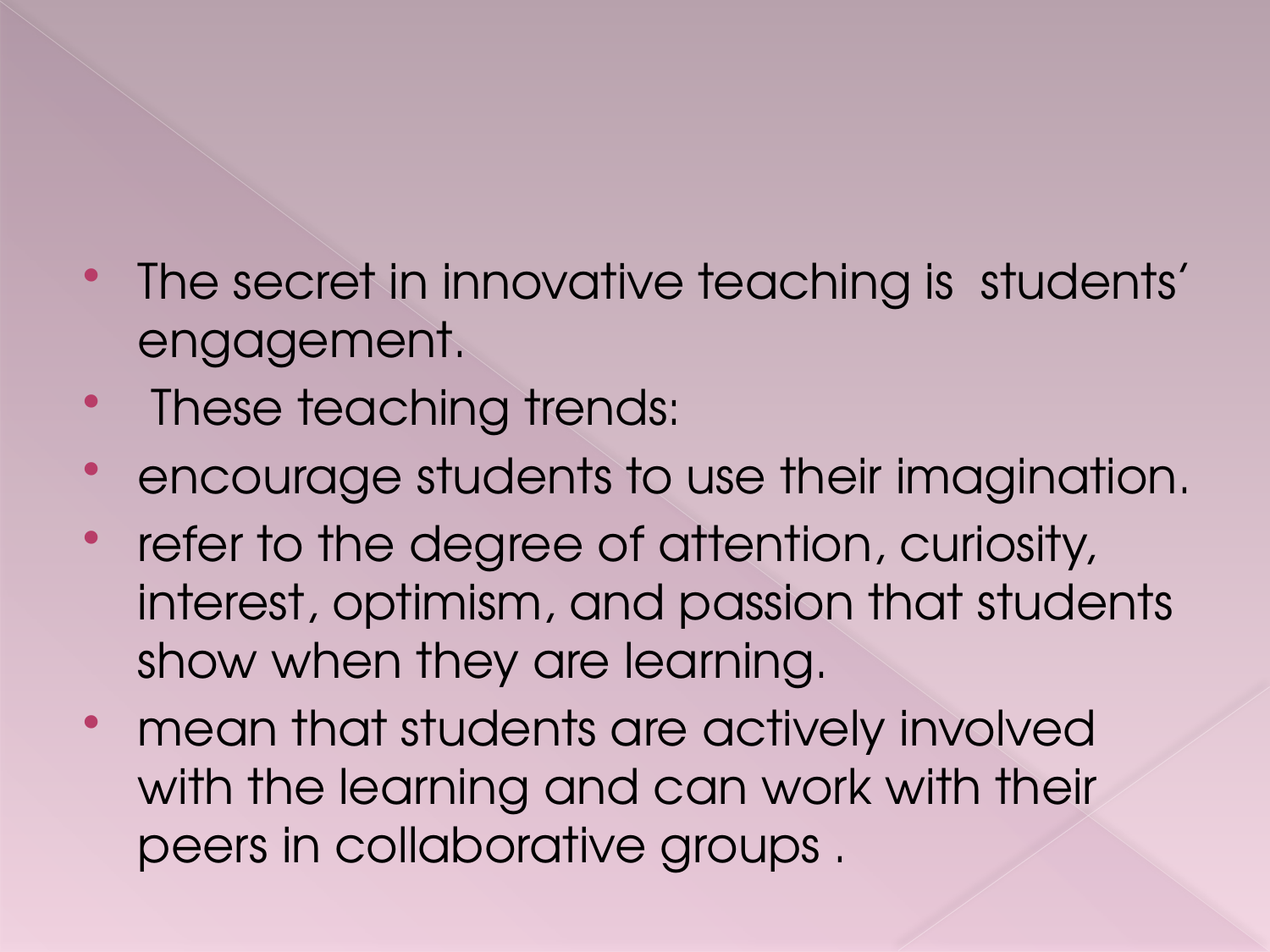

#

The secret in innovative teaching is  students’ engagement.
 These teaching trends:
encourage students to use their imagination.
refer to the degree of attention, curiosity, interest, optimism, and passion that students show when they are learning.
mean that students are actively involved with the learning and can work with their peers in collaborative groups .